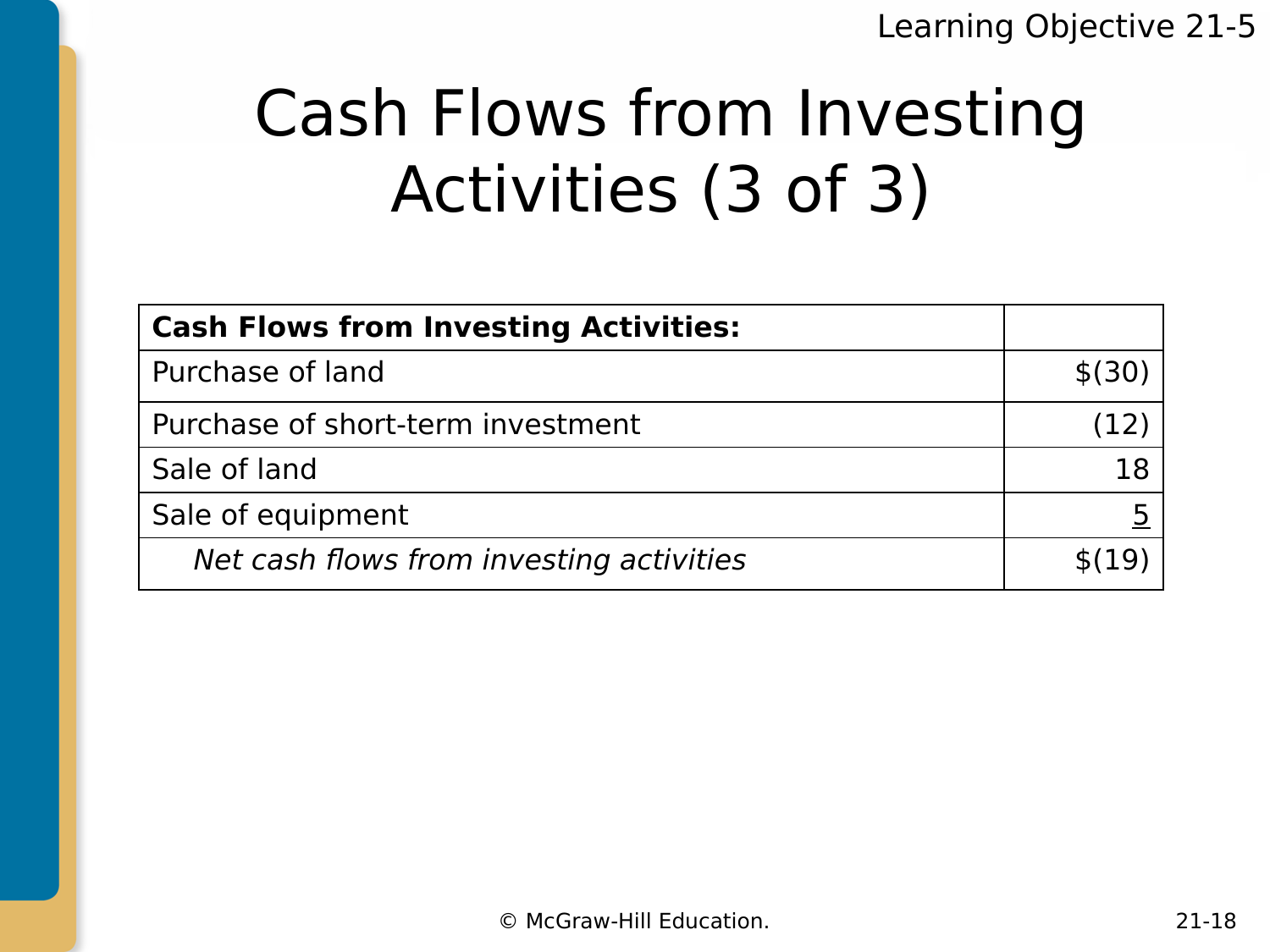

Learning Objective 21-5
# Cash Flows from Investing Activities (3 of 3)
| Cash Flows from Investing Activities: |  |
| --- | --- |
| Purchase of land | $(30) |
| Purchase of short-term investment | (12) |
| Sale of land | 18 |
| Sale of equipment | 5 |
| Net cash flows from investing activities | $(19) |